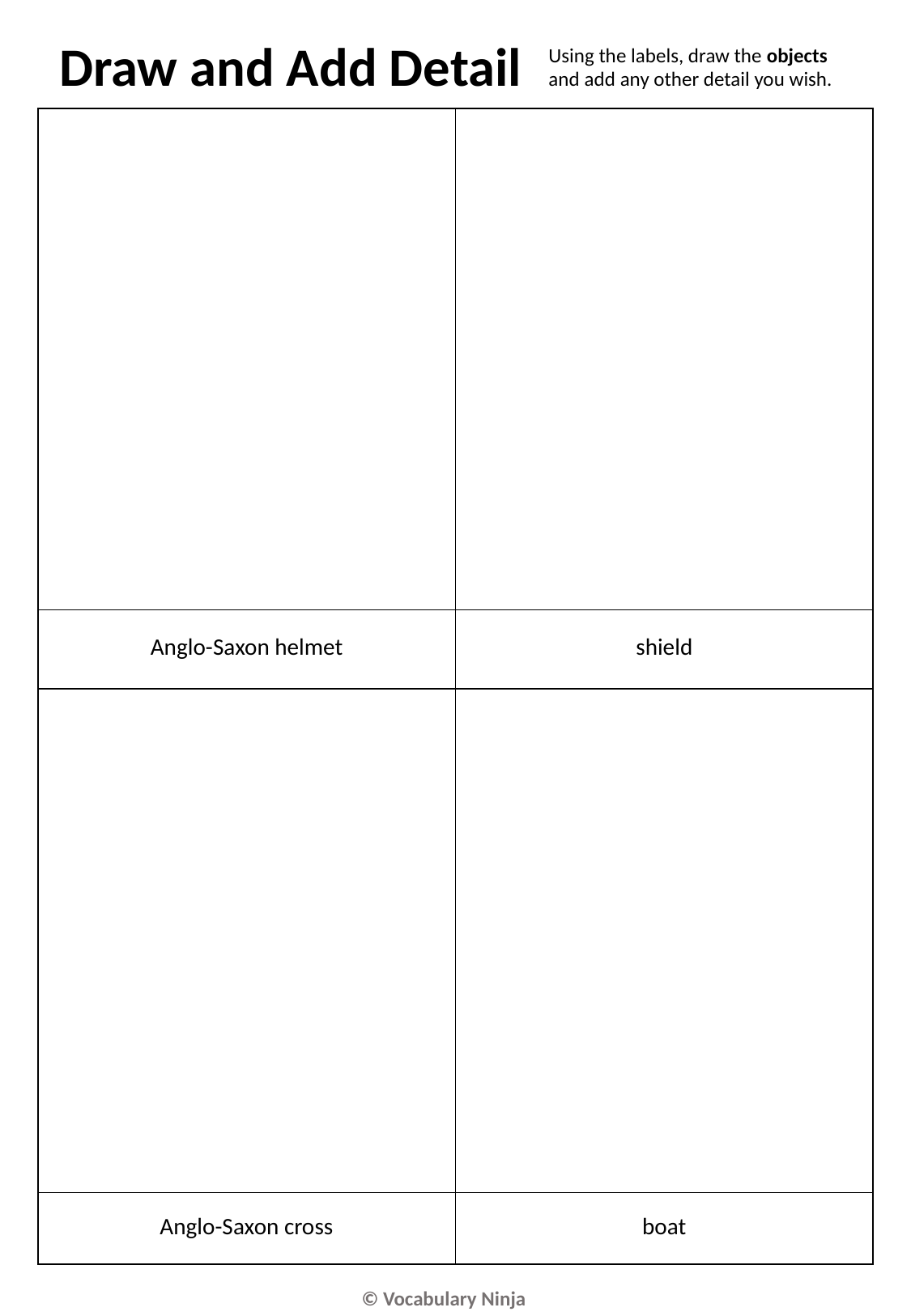

Draw and Add Detail
Using the labels, draw the objects and add any other detail you wish.
|  |  |
| --- | --- |
| Anglo-Saxon helmet | shield |
|  |  |
| Anglo-Saxon cross | boat |
© Vocabulary Ninja